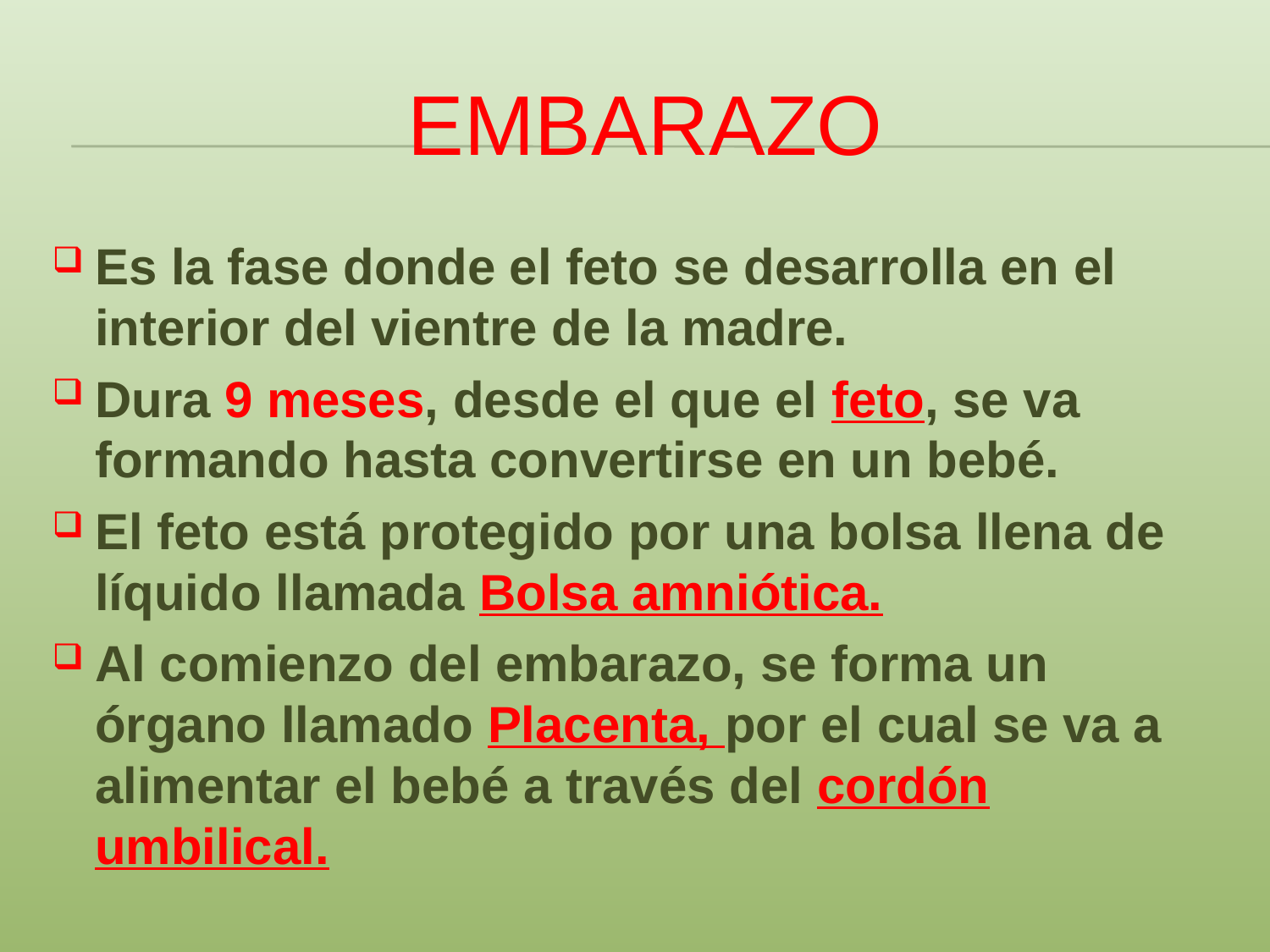

# EMBARAZO
Es la fase donde el feto se desarrolla en el interior del vientre de la madre.
Dura 9 meses, desde el que el feto, se va formando hasta convertirse en un bebé.
El feto está protegido por una bolsa llena de líquido llamada Bolsa amniótica.
Al comienzo del embarazo, se forma un órgano llamado Placenta, por el cual se va a alimentar el bebé a través del cordón umbilical.